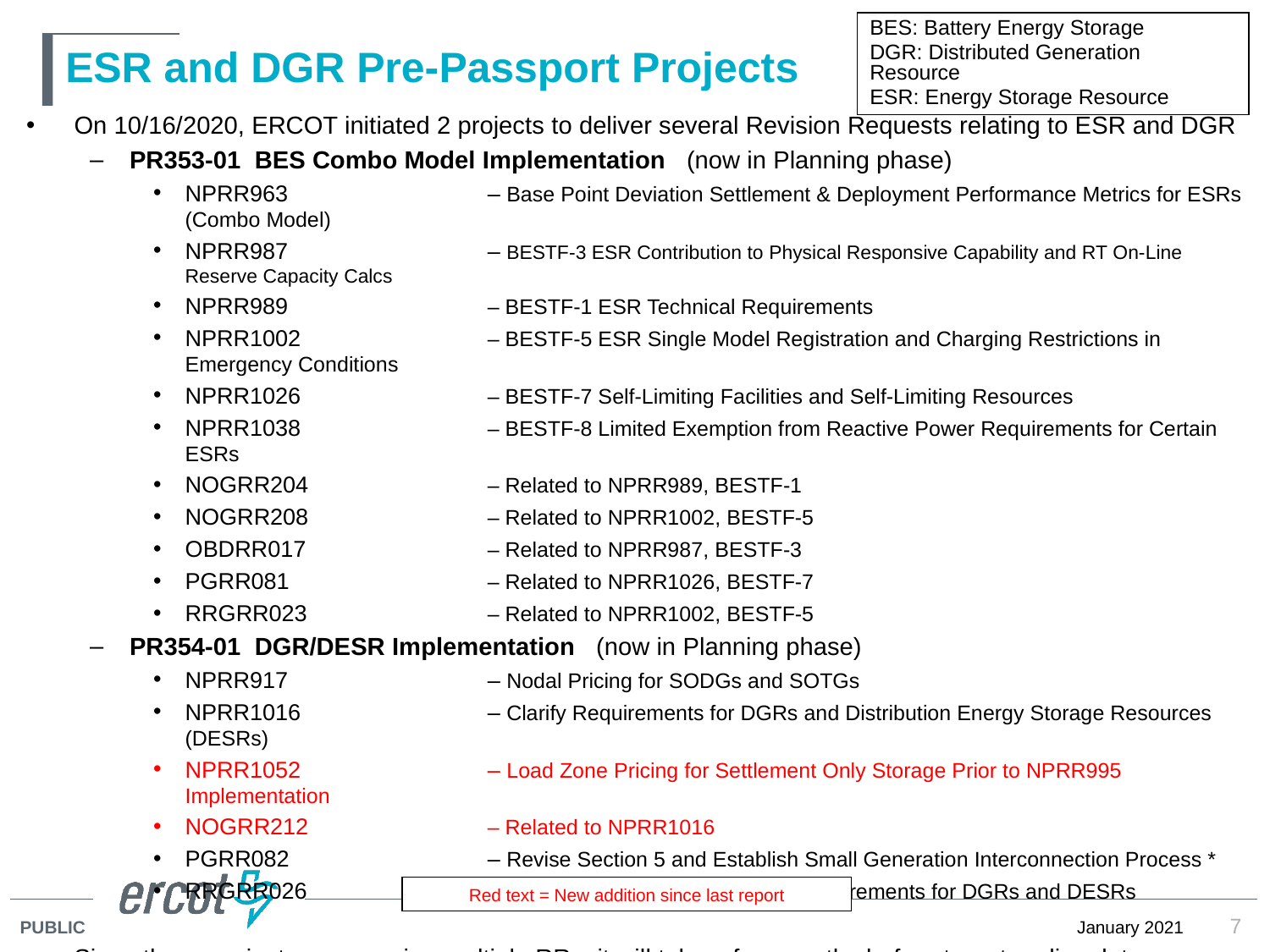

BES: Battery Energy Storage
DGR: Distributed Generation Resource
ESR: Energy Storage Resource
# ESR and DGR Pre-Passport Projects
On 10/16/2020, ERCOT initiated 2 projects to deliver several Revision Requests relating to ESR and DGR
PR353-01  BES Combo Model Implementation   (now in Planning phase)
NPRR963 	– Base Point Deviation Settlement & Deployment Performance Metrics for ESRs (Combo Model)
NPRR987	– BESTF-3 ESR Contribution to Physical Responsive Capability and RT On-Line Reserve Capacity Calcs
NPRR989	– BESTF-1 ESR Technical Requirements
NPRR1002	– BESTF-5 ESR Single Model Registration and Charging Restrictions in Emergency Conditions
NPRR1026	– BESTF-7 Self-Limiting Facilities and Self-Limiting Resources
NPRR1038	– BESTF-8 Limited Exemption from Reactive Power Requirements for Certain ESRs
NOGRR204	– Related to NPRR989, BESTF-1
NOGRR208	– Related to NPRR1002, BESTF-5
OBDRR017	– Related to NPRR987, BESTF-3
PGRR081	– Related to NPRR1026, BESTF-7
RRGRR023	– Related to NPRR1002, BESTF-5
PR354-01  DGR/DESR Implementation   (now in Planning phase)
NPRR917	– Nodal Pricing for SODGs and SOTGs
NPRR1016	– Clarify Requirements for DGRs and Distribution Energy Storage Resources (DESRs)
NPRR1052	– Load Zone Pricing for Settlement Only Storage Prior to NPRR995 Implementation
NOGRR212	– Related to NPRR1016
PGRR082	– Revise Section 5 and Establish Small Generation Interconnection Process *
RRGRR026	– Related to NPRR1016, Clarify Requirements for DGRs and DESRs

Since these projects are merging multiple RRs, it will take a few months before target go-live dates are established for these two projects  (gate to Execution target is February 2021)

Red text = New addition since last report
7